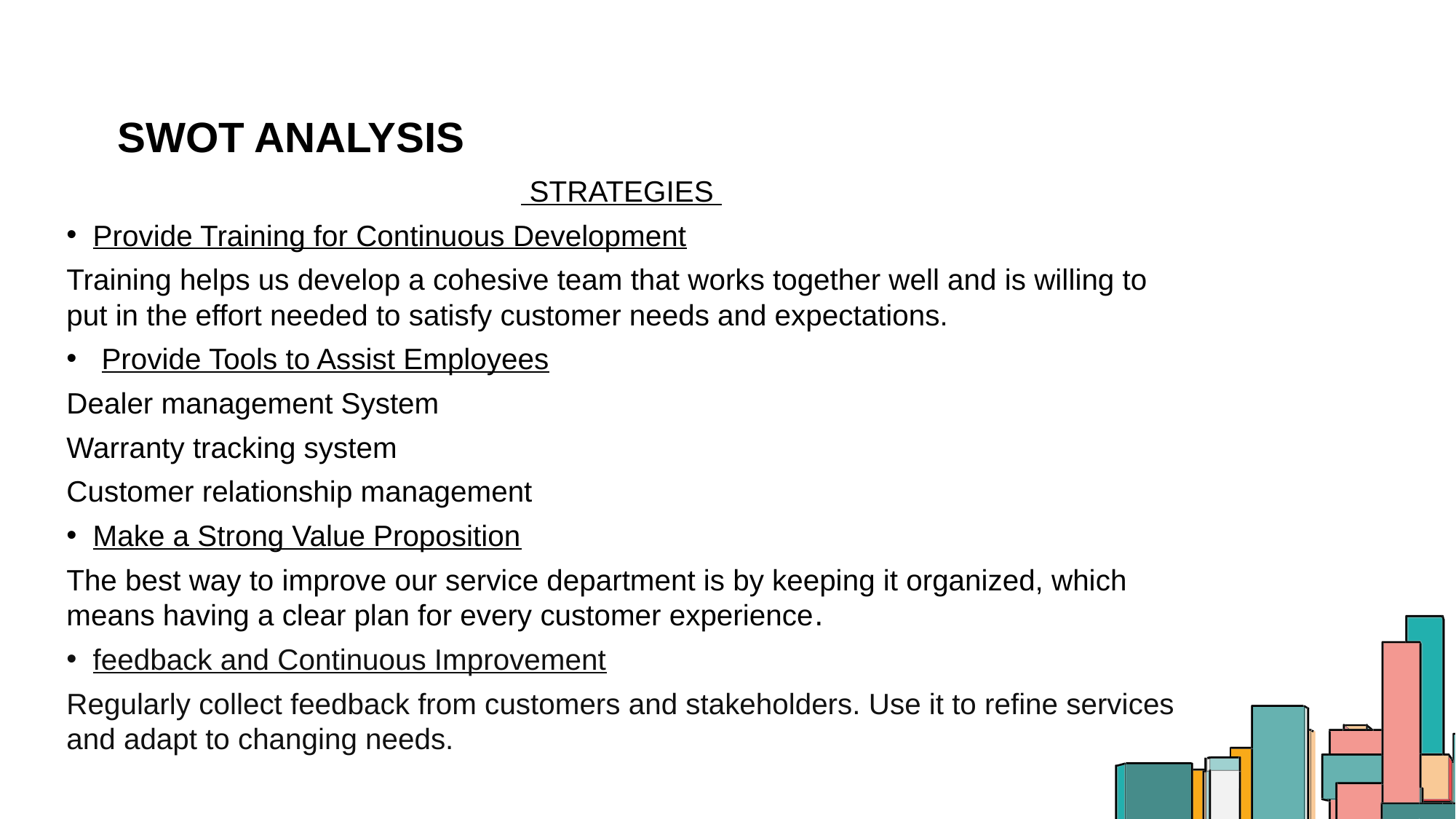

# Swot analysis
 STRATEGIES
Provide Training for Continuous Development
Training helps us develop a cohesive team that works together well and is willing to put in the effort needed to satisfy customer needs and expectations.
 Provide Tools to Assist Employees
Dealer management System
Warranty tracking system
Customer relationship management
Make a Strong Value Proposition
The best way to improve our service department is by keeping it organized, which means having a clear plan for every customer experience.
feedback and Continuous Improvement
Regularly collect feedback from customers and stakeholders. Use it to refine services and adapt to changing needs.